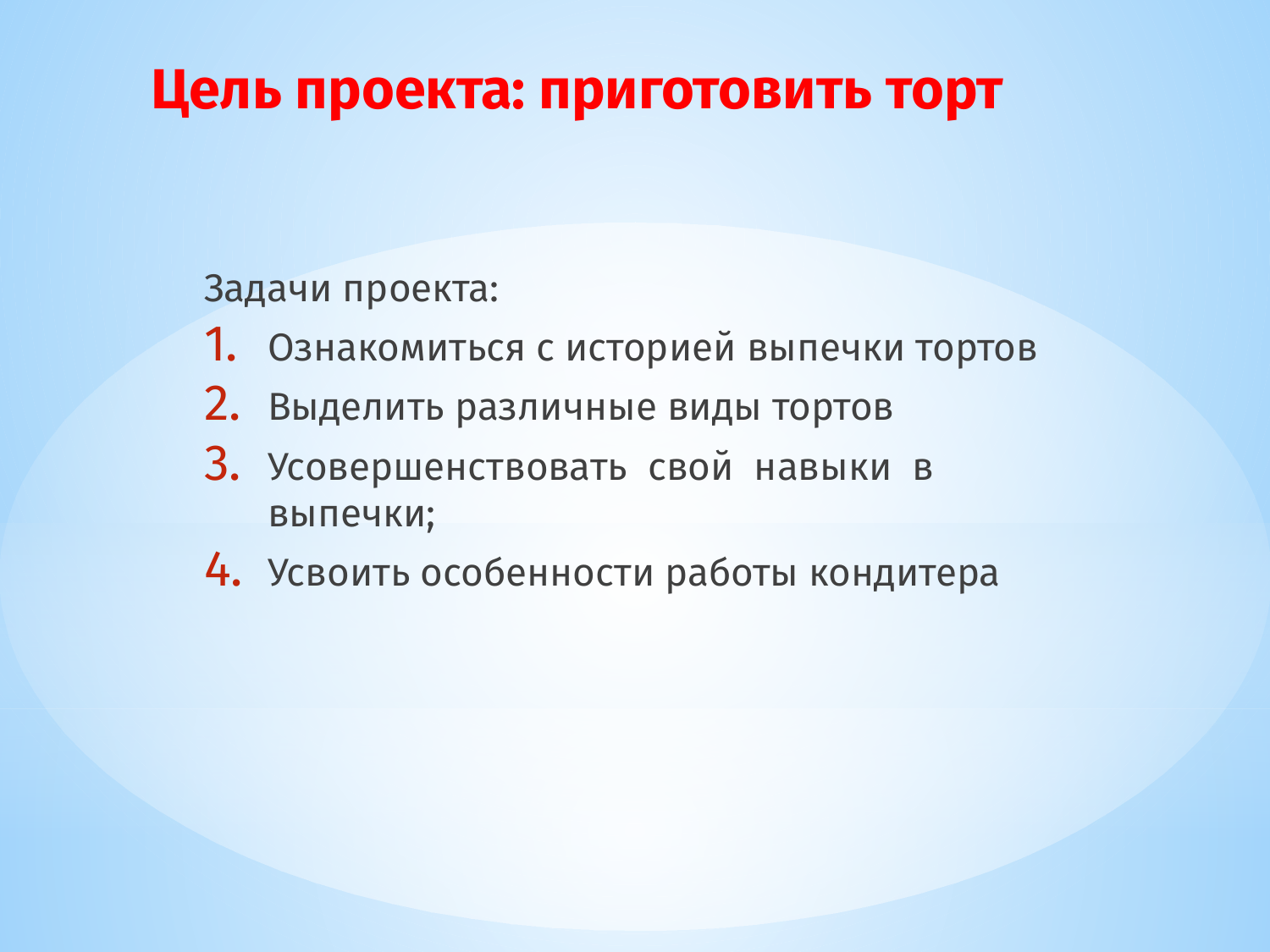

# Цель проекта: приготовить торт
Задачи проекта:
Ознакомиться с историей выпечки тортов
Выделить различные виды тортов
Усовершенствовать  свой  навыки  в  выпечки;
Усвоить особенности работы кондитера